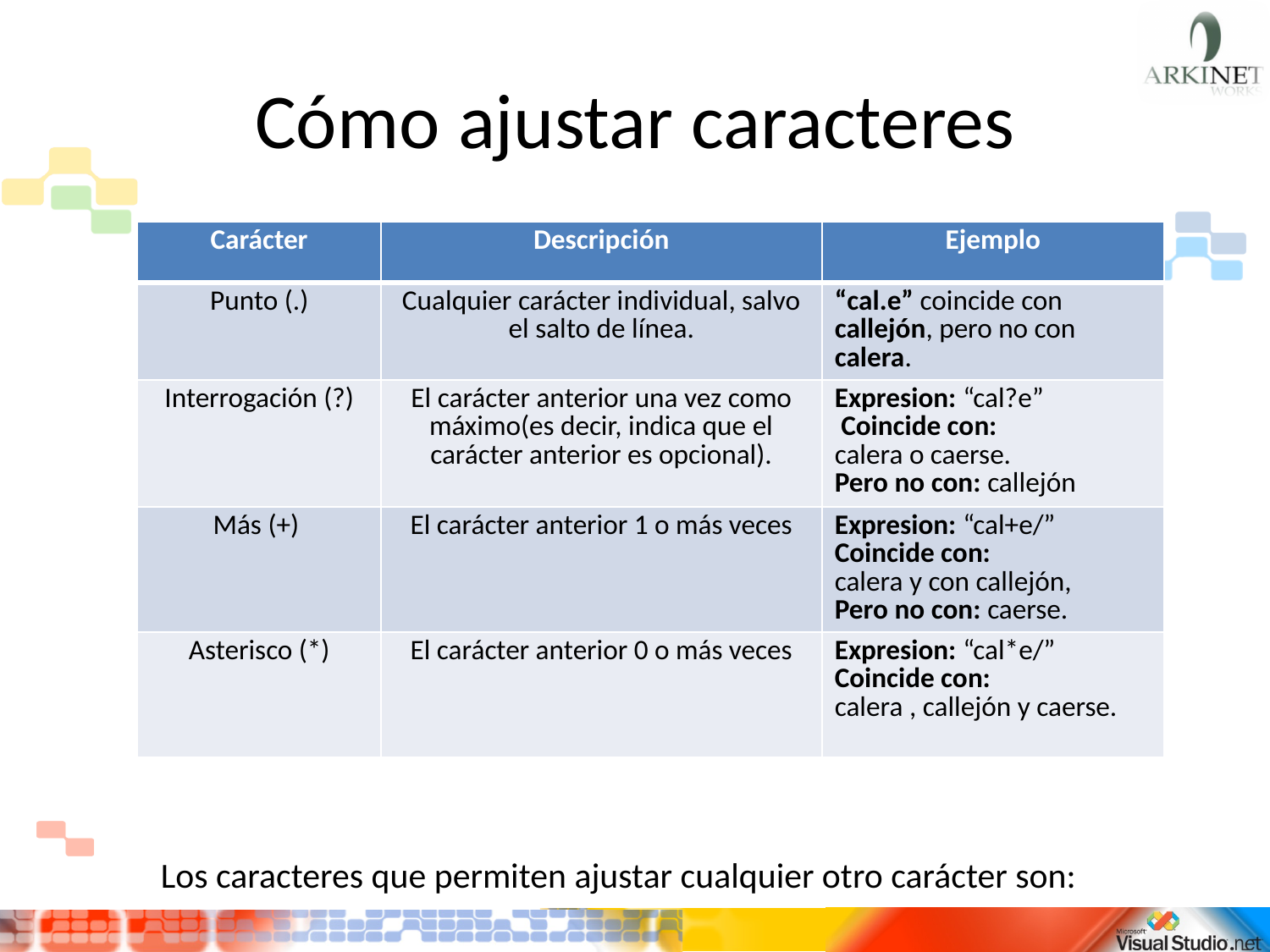

# Cómo ajustar caracteres
| Carácter | Descripción | Ejemplo |
| --- | --- | --- |
| Punto (.) | Cualquier carácter individual, salvo el salto de línea. | “cal.e” coincide con callejón, pero no con calera. |
| Interrogación (?) | El carácter anterior una vez como máximo(es decir, indica que el carácter anterior es opcional). | Expresion: “cal?e” Coincide con: calera o caerse. Pero no con: callejón |
| Más (+) | El carácter anterior 1 o más veces | Expresion: “cal+e/” Coincide con: calera y con callejón, Pero no con: caerse. |
| Asterisco (\*) | El carácter anterior 0 o más veces | Expresion: “cal\*e/” Coincide con: calera , callejón y caerse. |
Los caracteres que permiten ajustar cualquier otro carácter son: